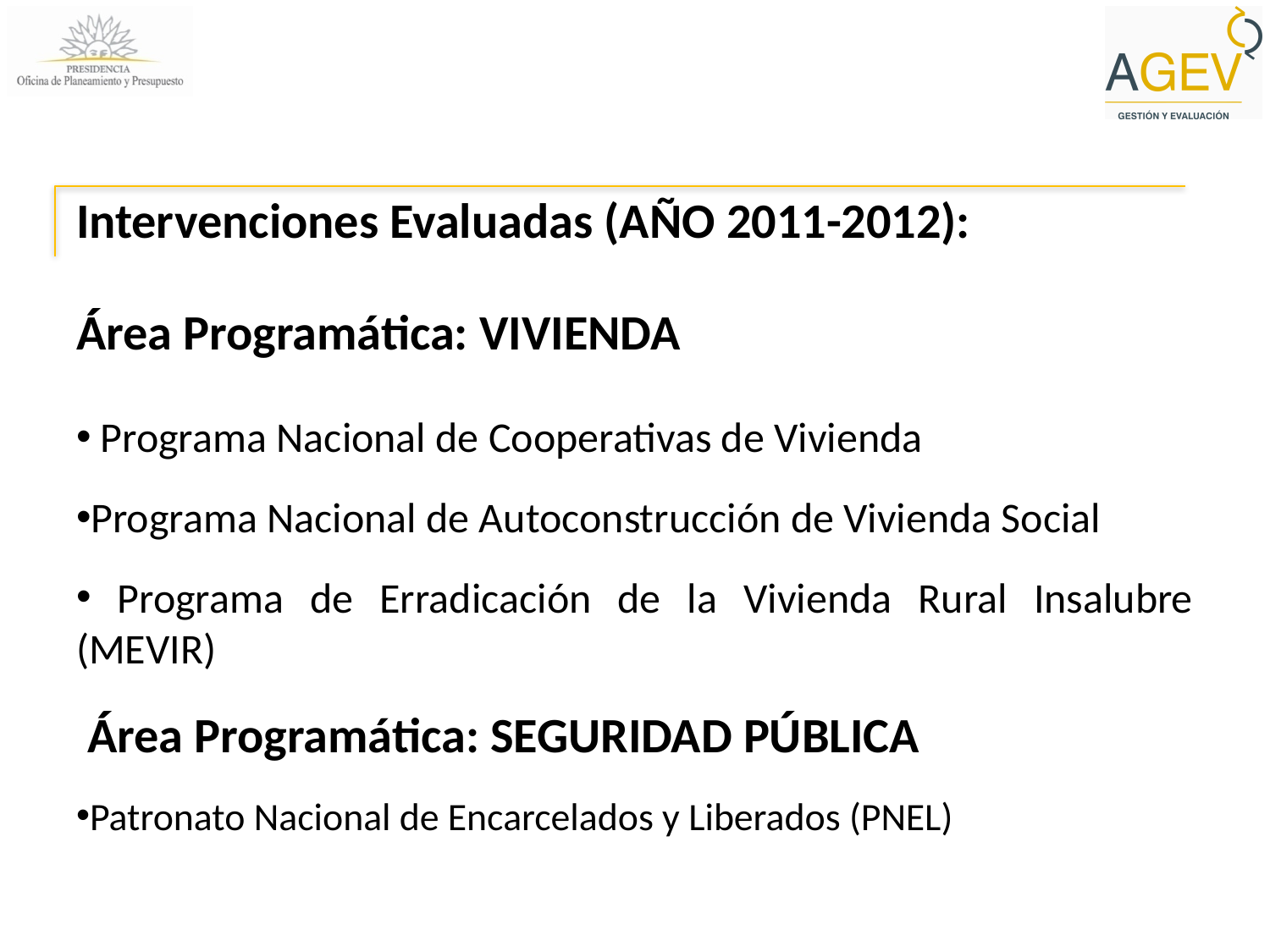

Intervenciones Evaluadas (AÑO 2011-2012):
Área Programática: VIVIENDA
 Programa Nacional de Cooperativas de Vivienda
Programa Nacional de Autoconstrucción de Vivienda Social
 Programa de Erradicación de la Vivienda Rural Insalubre (MEVIR)
 Área Programática: SEGURIDAD PÚBLICA
Patronato Nacional de Encarcelados y Liberados (PNEL)